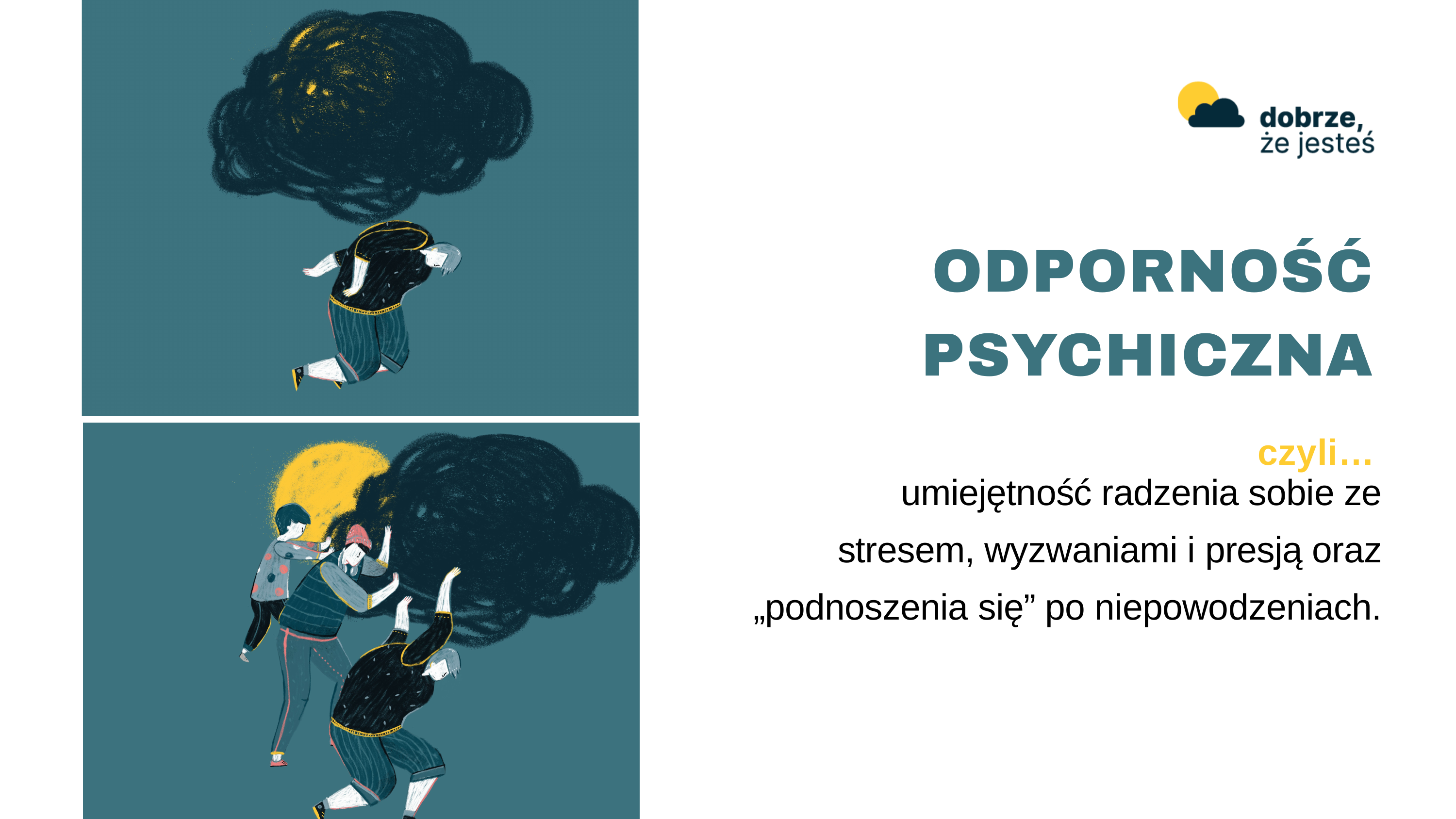

ODPORNOŚĆ PSYCHICZNA
czyli…

umiejętność radzenia sobie ze stresem, wyzwaniami i presją oraz „podnoszenia się” po niepowodzeniach.